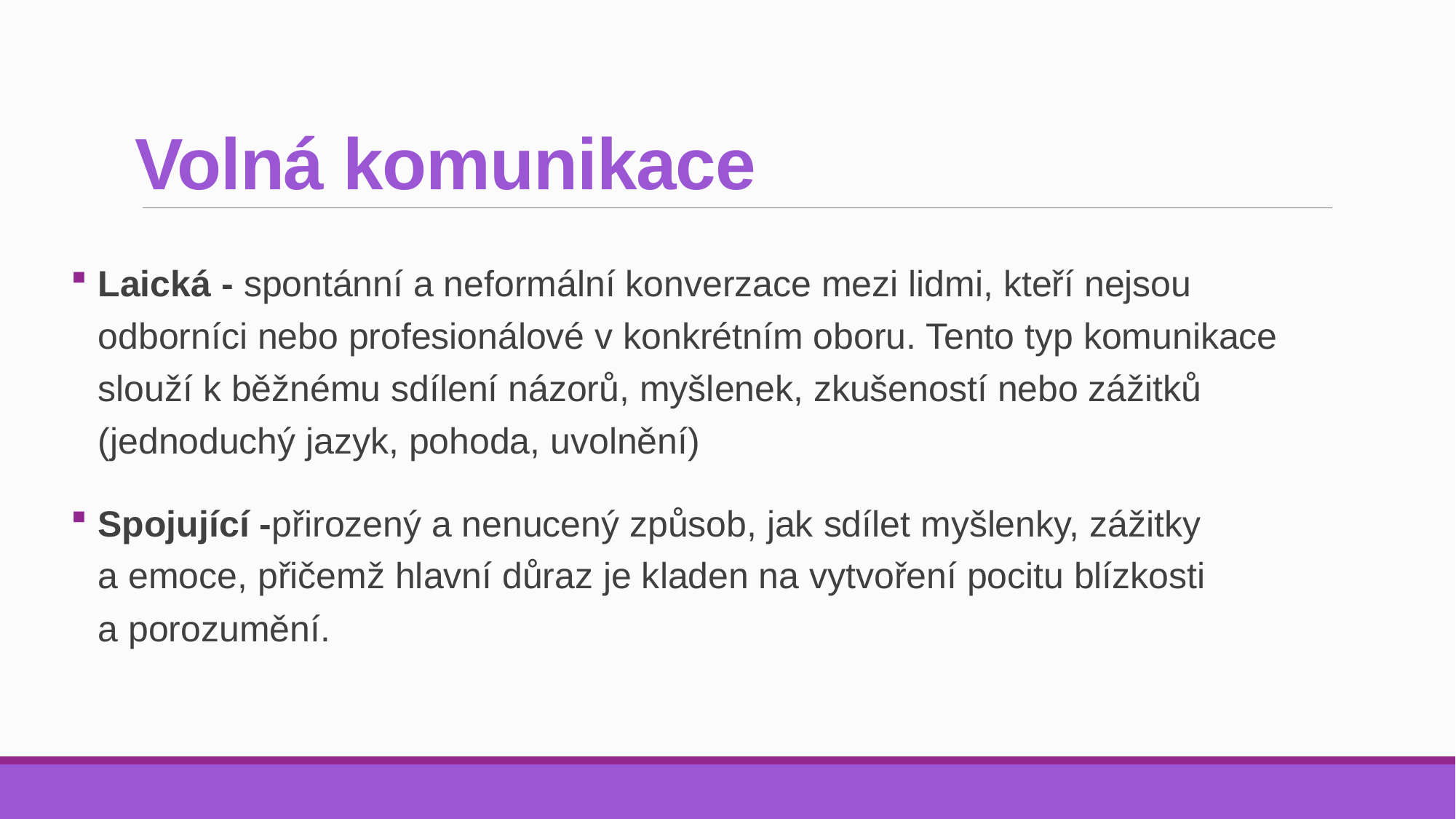

# Volná komunikace
Laická - spontánní a neformální konverzace mezi lidmi, kteří nejsou odborníci nebo profesionálové v konkrétním oboru. Tento typ komunikace slouží k běžnému sdílení názorů, myšlenek, zkušeností nebo zážitků (jednoduchý jazyk, pohoda, uvolnění)
Spojující -přirozený a nenucený způsob, jak sdílet myšlenky, zážitky
a emoce, přičemž hlavní důraz je kladen na vytvoření pocitu blízkosti
a porozumění.